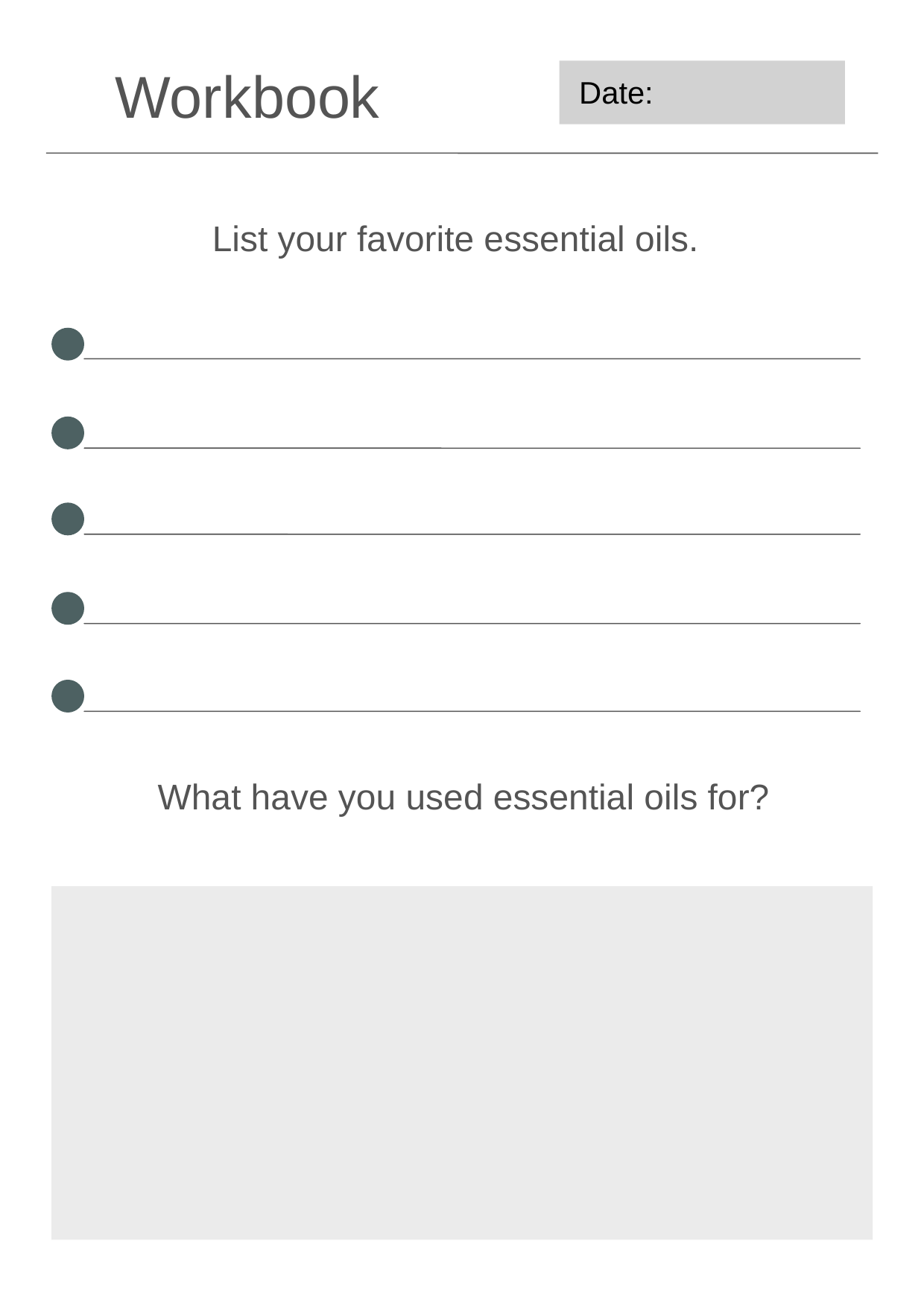

Workbook

Date:

List your favorite essential oils.

What have you used essential oils for?